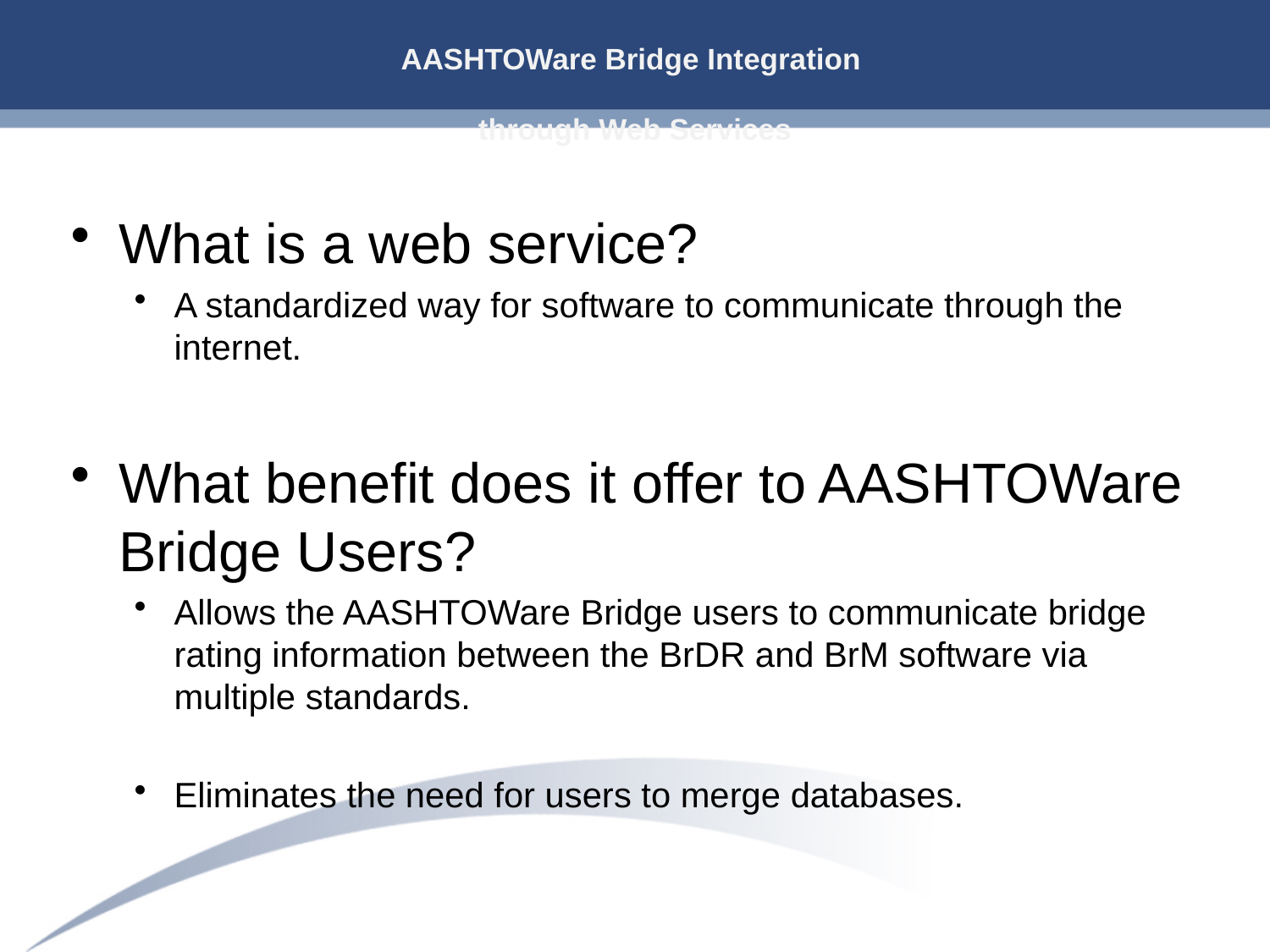

AASHTOWare Bridge Integration
through Web Services
What is a web service?
A standardized way for software to communicate through the internet.

What benefit does it offer to AASHTOWare Bridge Users?
Allows the AASHTOWare Bridge users to communicate bridge rating information between the BrDR and BrM software via multiple standards.

Eliminates the need for users to merge databases.